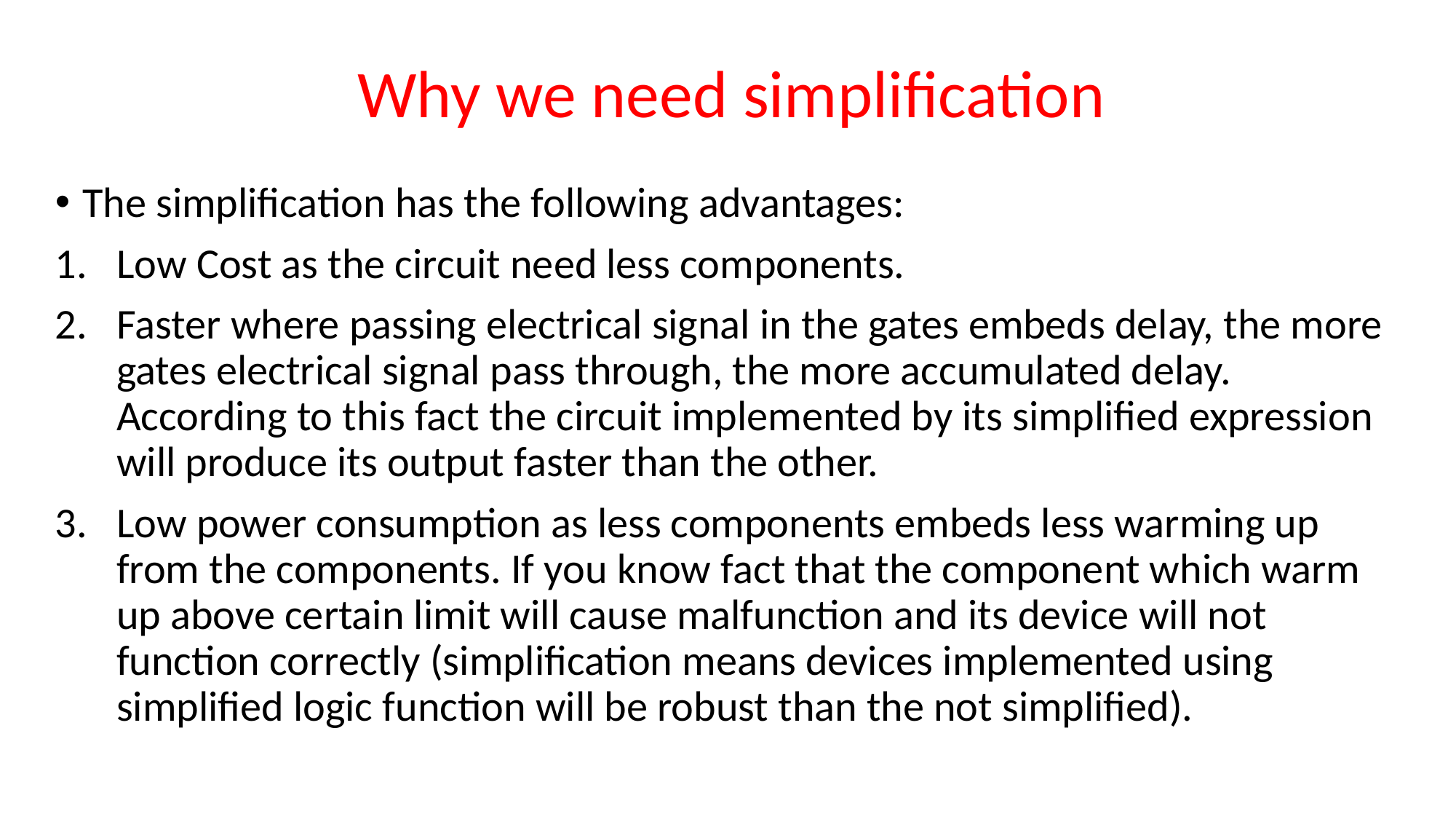

# Why we need simplification
The simplification has the following advantages:
Low Cost as the circuit need less components.
Faster where passing electrical signal in the gates embeds delay, the more gates electrical signal pass through, the more accumulated delay. According to this fact the circuit implemented by its simplified expression will produce its output faster than the other.
Low power consumption as less components embeds less warming up  from the components. If you know fact that the component which warm up above certain limit will cause malfunction and its device will not function correctly (simplification means devices implemented using simplified logic function will be robust than the not simplified).